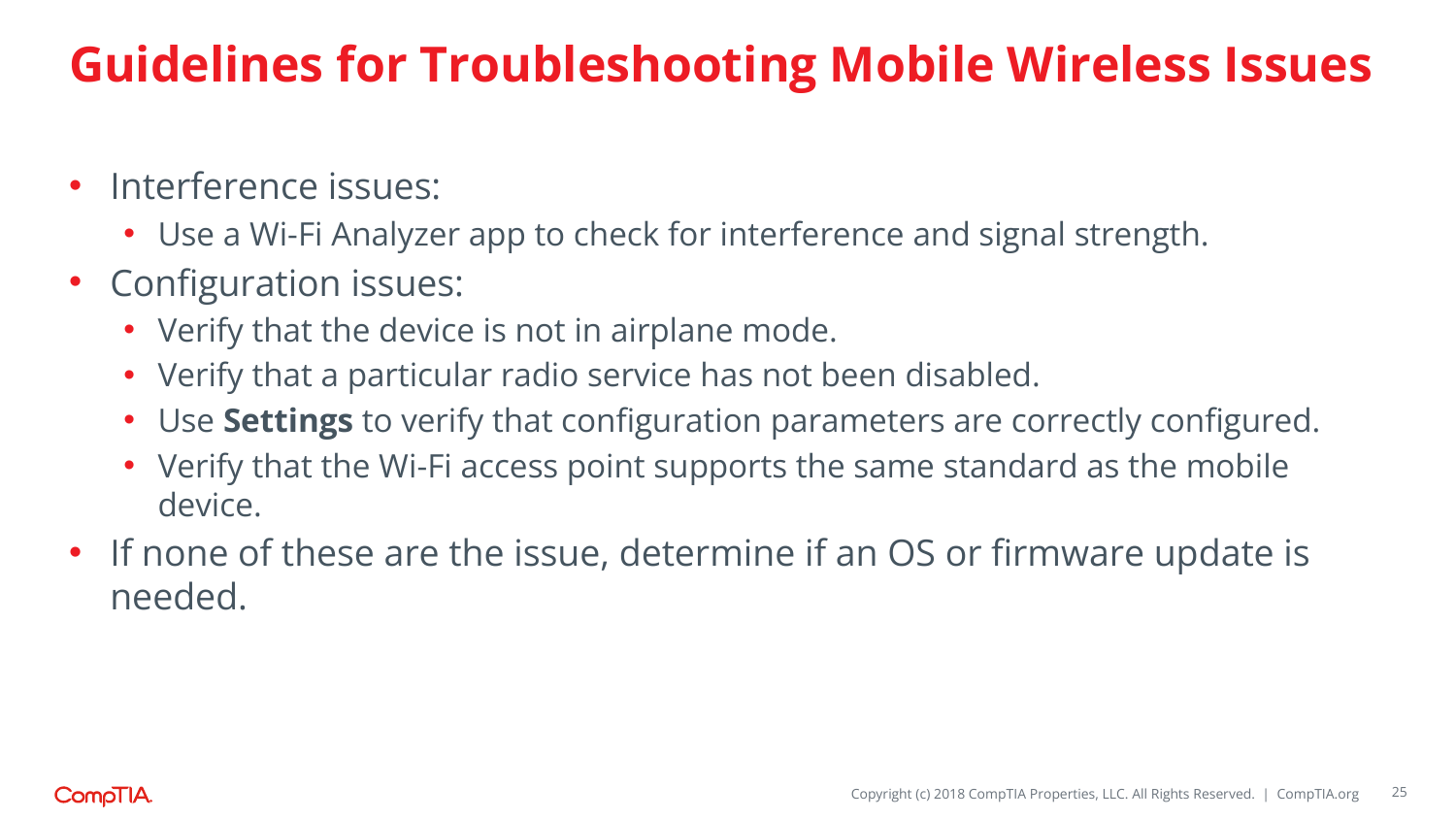

# Guidelines for Troubleshooting Mobile Wireless Issues
Interference issues:
Use a Wi-Fi Analyzer app to check for interference and signal strength.
Configuration issues:
Verify that the device is not in airplane mode.
Verify that a particular radio service has not been disabled.
Use Settings to verify that configuration parameters are correctly configured.
Verify that the Wi-Fi access point supports the same standard as the mobile device.
If none of these are the issue, determine if an OS or firmware update is needed.
25